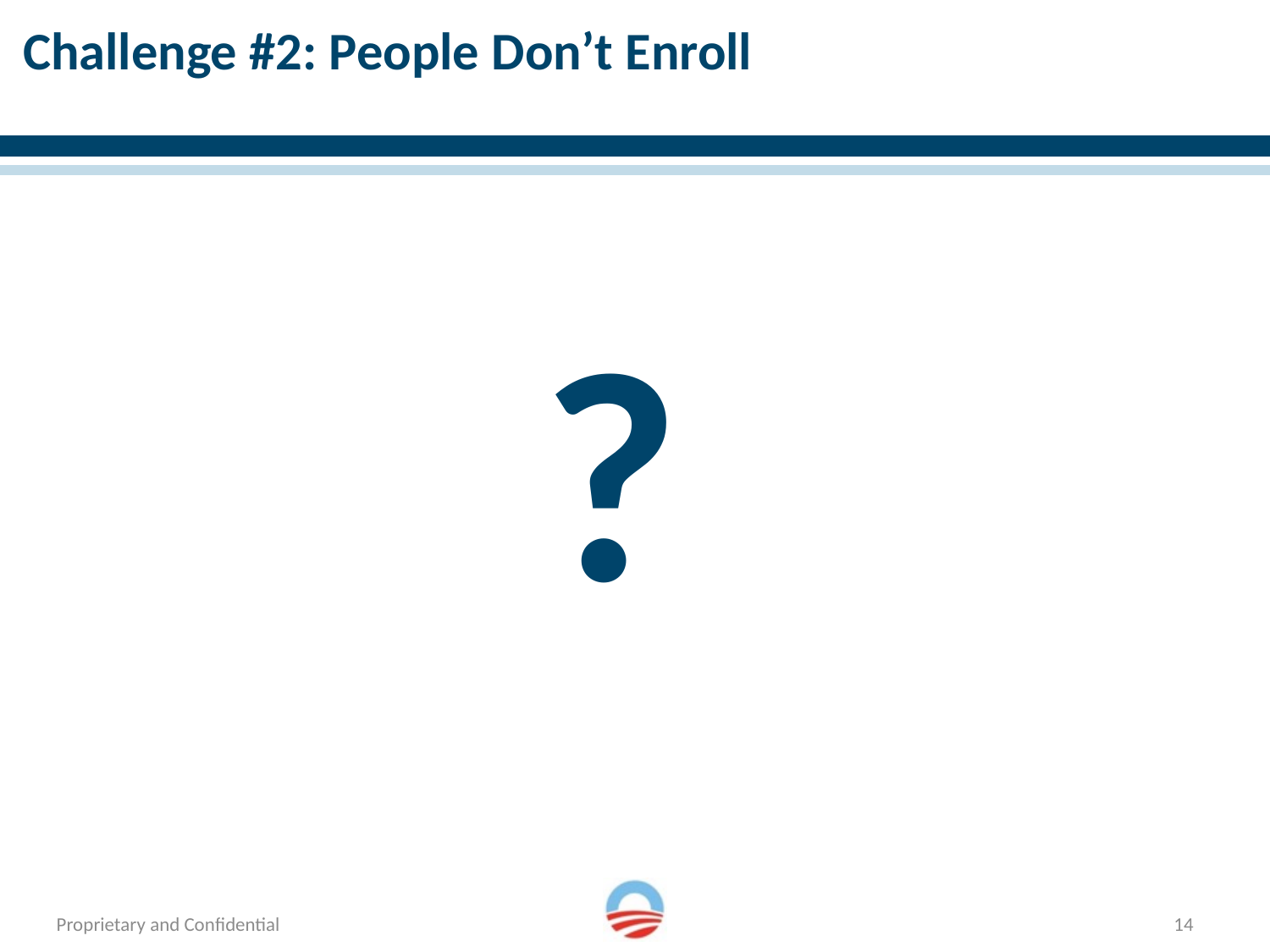

# Challenge #2: People Don’t Enroll
?
14